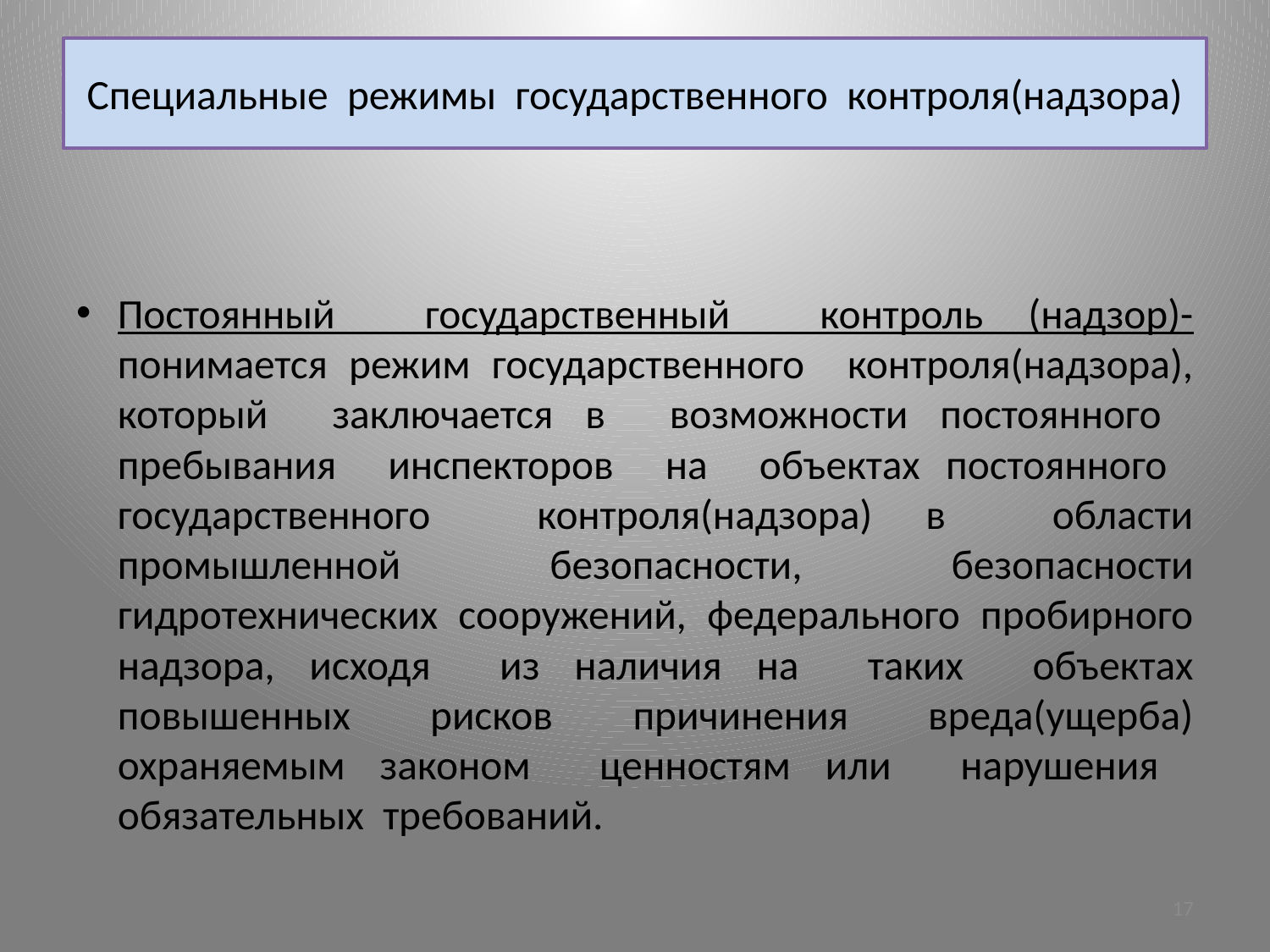

# Специальные  режимы  государственного  контроля(надзора)

Постоянный  государственный  контроль (надзор)- понимается режим государственного  контроля(надзора), который  заключается в  возможности постоянного  пребывания  инспекторов  на  объектах постоянного  государственного  контроля(надзора) в  области промышленной безопасности, безопасности гидротехнических сооружений, федерального пробирного надзора, исходя  из наличия на  таких  объектах повышенных рисков причинения вреда(ущерба) охраняемым законом  ценностям или  нарушения  обязательных  требований.
17